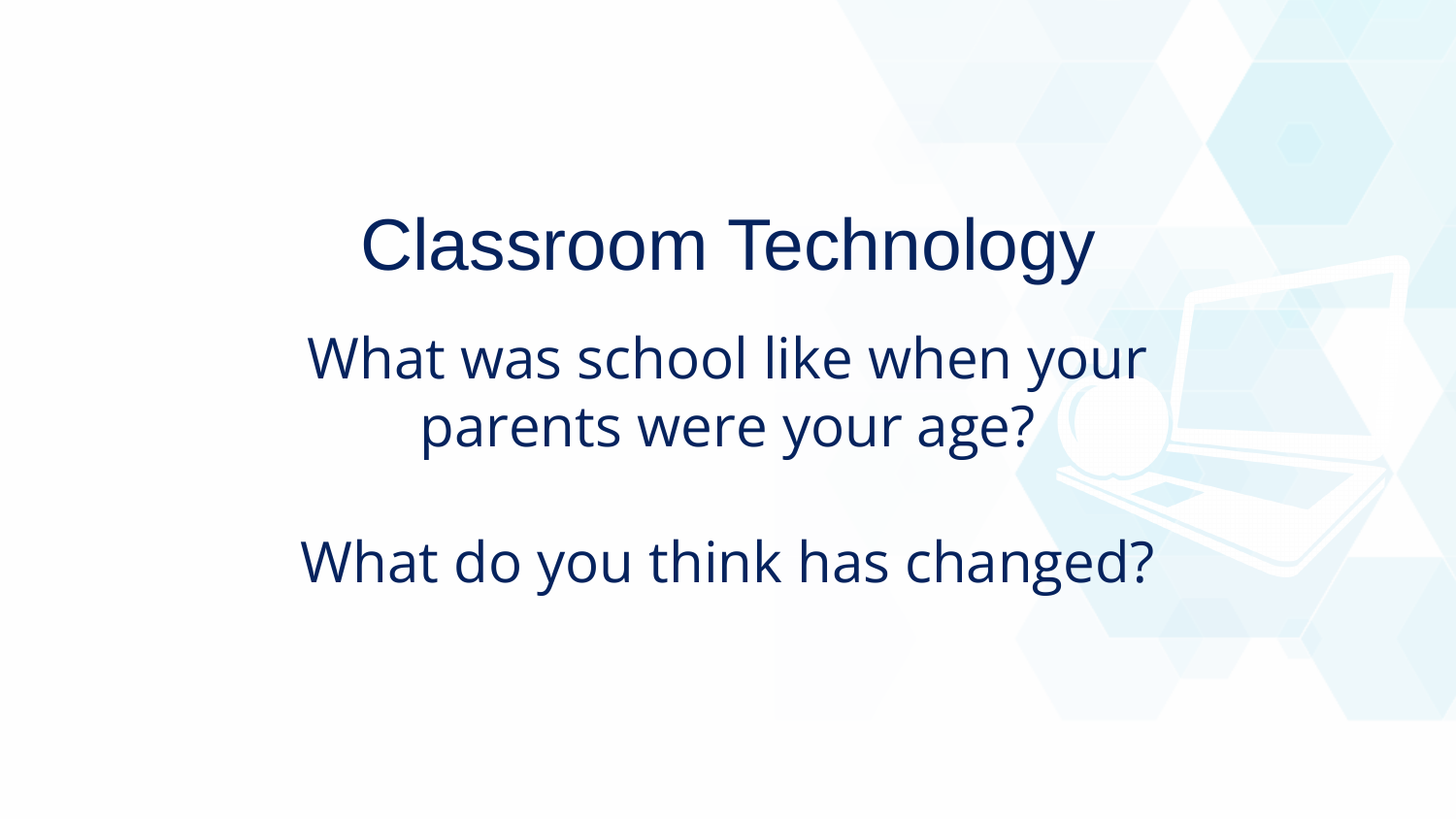

Classroom Technology
What was school like when your parents were your age?

What do you think has changed?